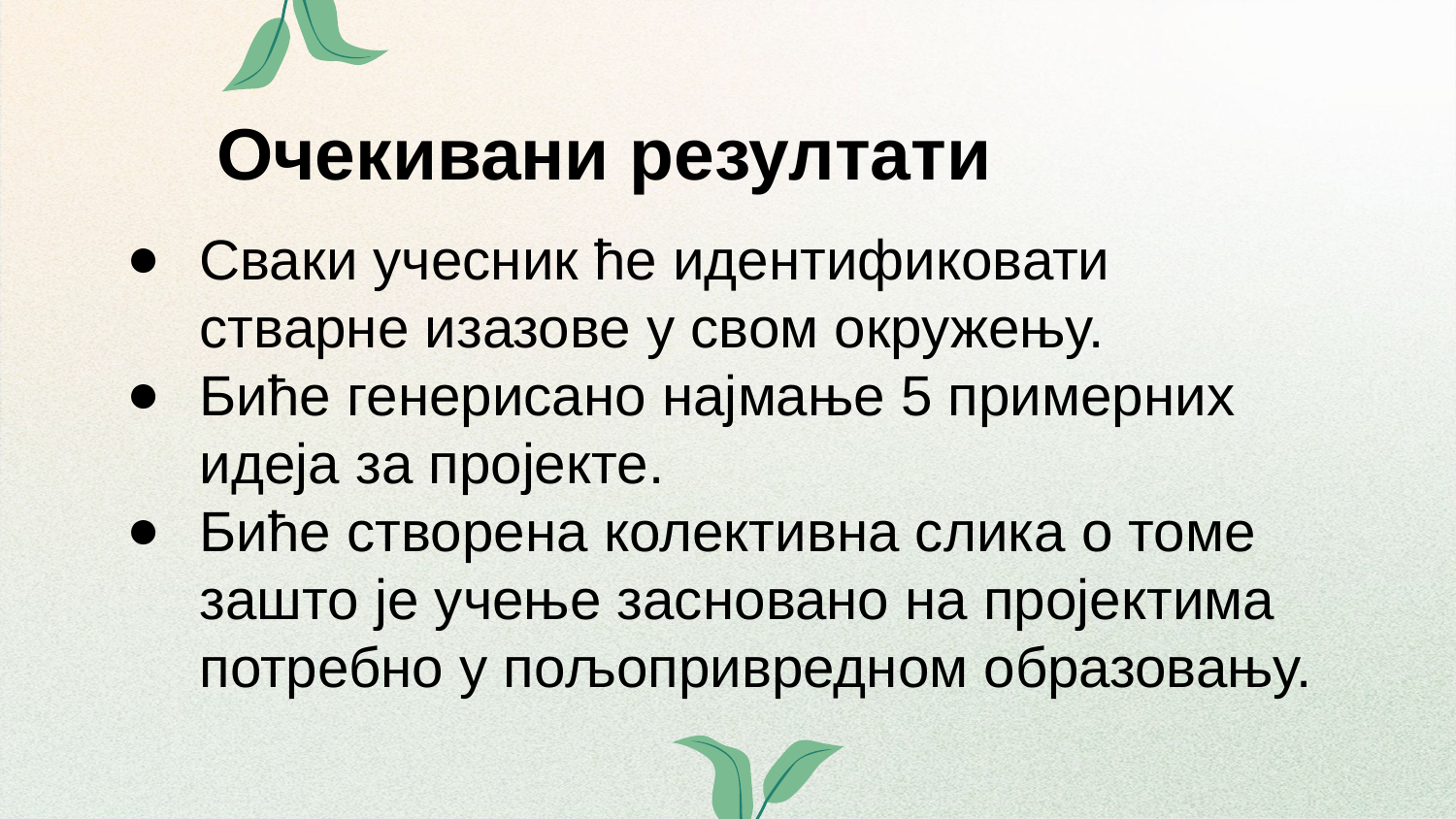

# Очекивани резултати
Сваки учесник ће идентификовати стварне изазове у свом окружењу.
Биће генерисано најмање 5 примерних идеја за пројекте.
Биће створена колективна слика о томе зашто је учење засновано на пројектима потребно у пољопривредном образовању.